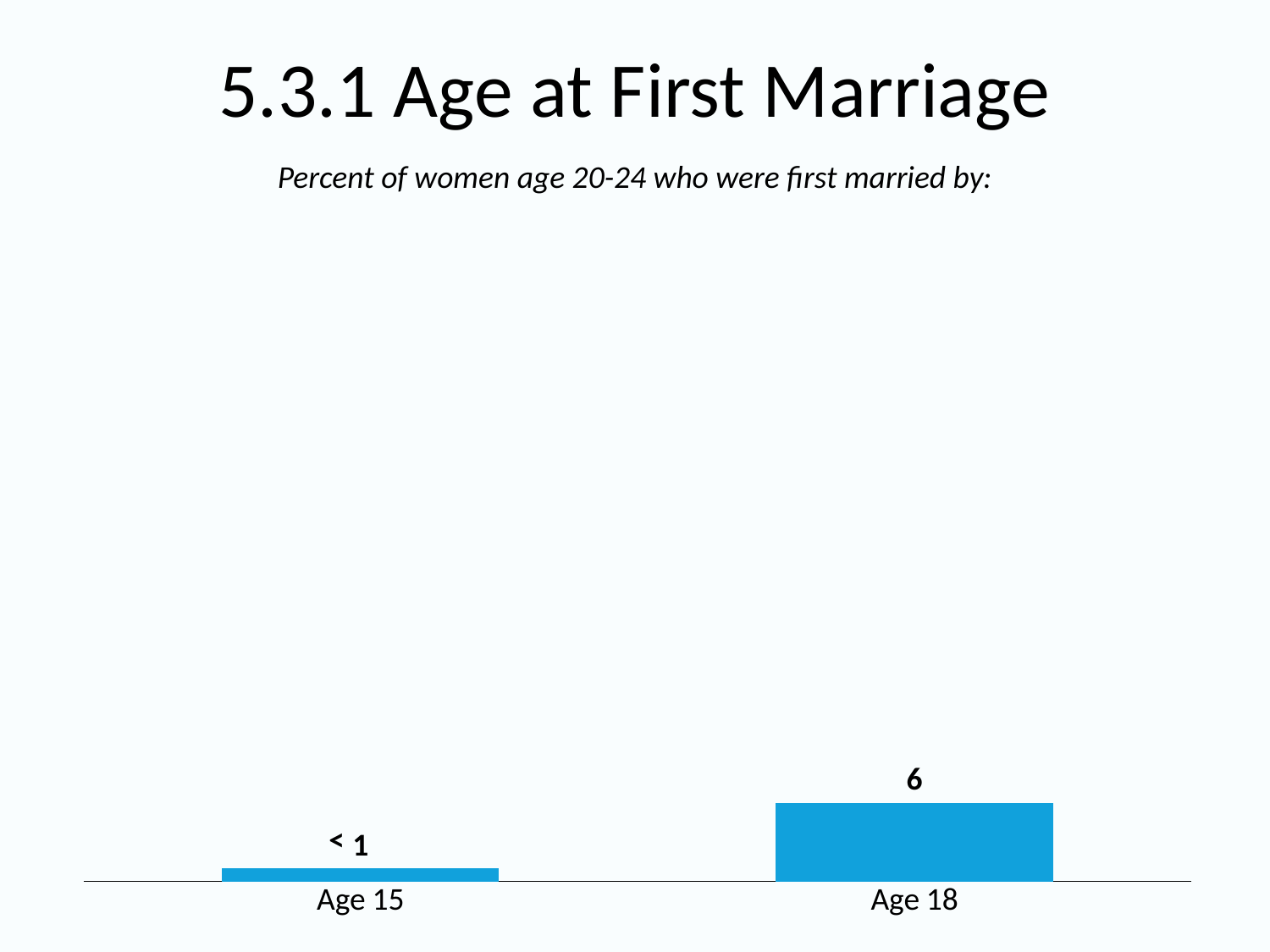

# 5.3.1 Age at First Marriage
Percent of women age 20-24 who were first married by:

### Chart

| Category | Women |
|---|---|
| Age 15 | 1.0 |
| Age 18 | 6.0 |
<